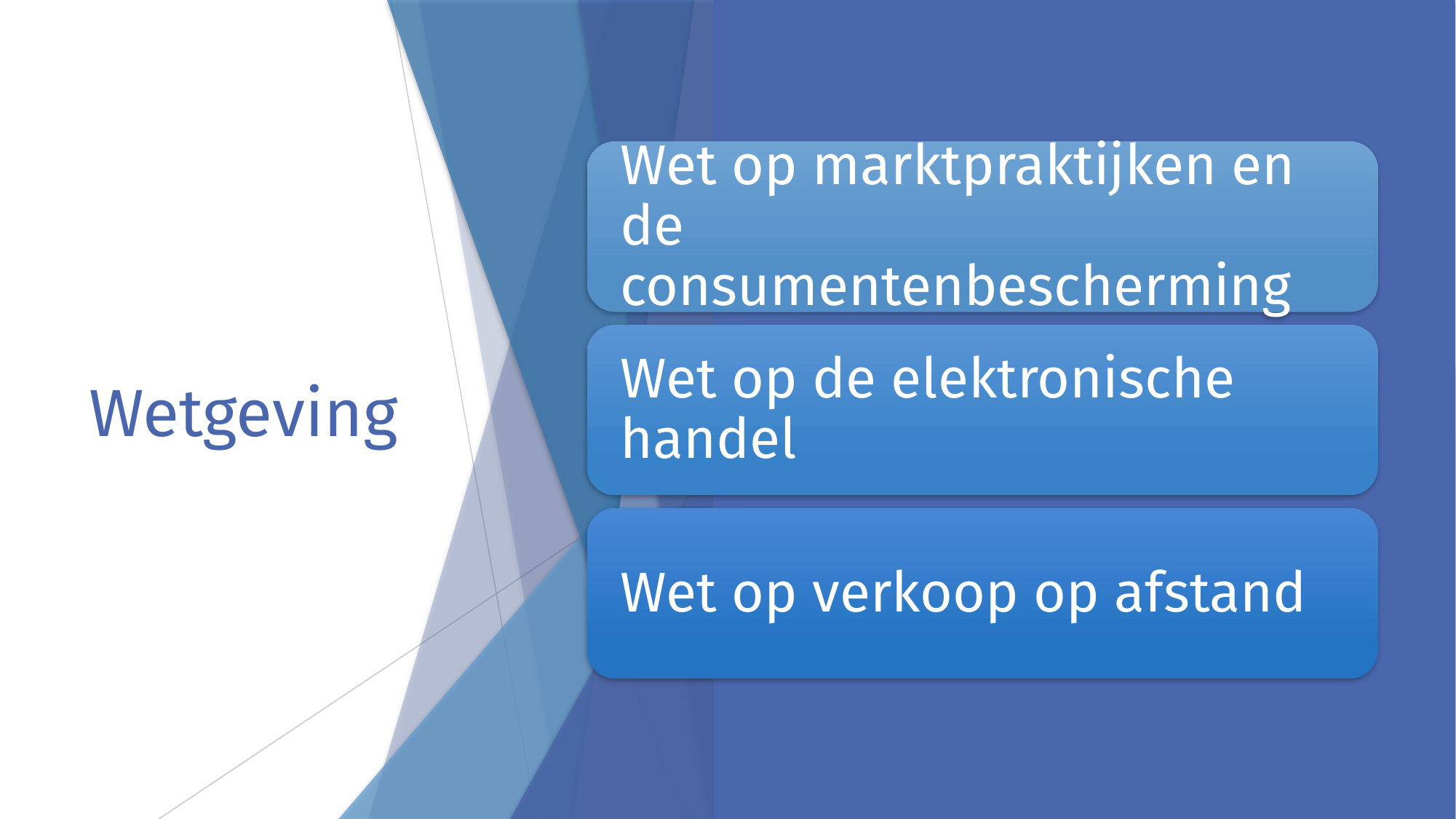

Wet op marktpraktijken en de consumentenbescherming
Wet op de elektronische handel
Wet op verkoop op afstand
# Wetgeving